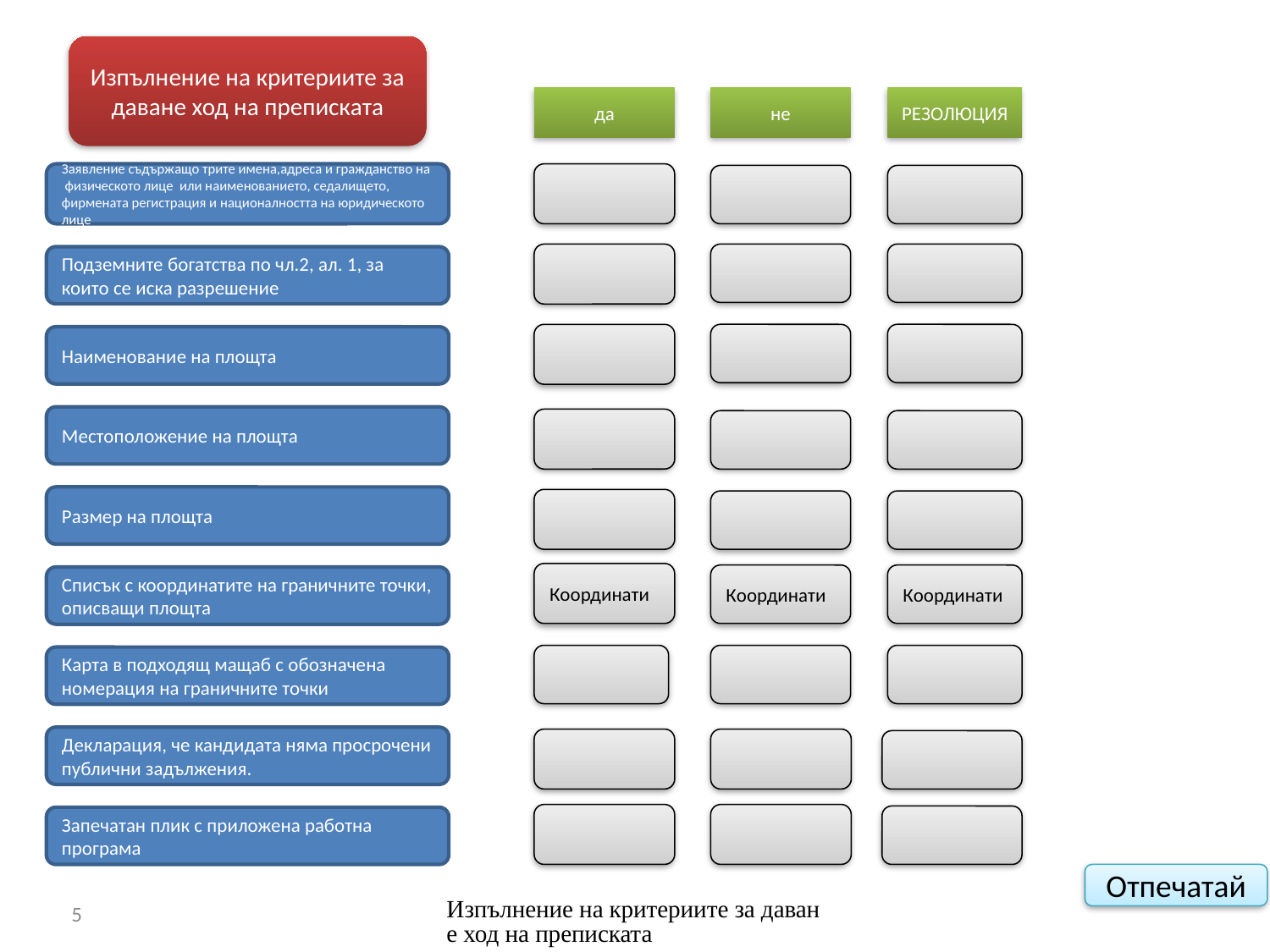

Изпълнение на критериите за даване ход на преписката
да
не
РЕЗОЛЮЦИЯ
Заявление съдържaщо трите имена,адреса и гражданство на  физическото лице  или наименованието, седалището, фирмената регистрация и националността на юридическото лице

Подземните богатства по чл.2, ал. 1, за които се иска разрешение

Наименование на площта
Местоположение на площта

Размер на площта

Координати
Координати
Координати
Списък с координатите на граничните точки, описващи площта

Карта в подходящ мащаб с обозначена номерация на граничните точки
Декларация, че кандидата няма просрочени публични задължения.

Запечатан плик с приложена работна програма
Отпечатай
Изпълнение на критериите за даване ход на преписката
5